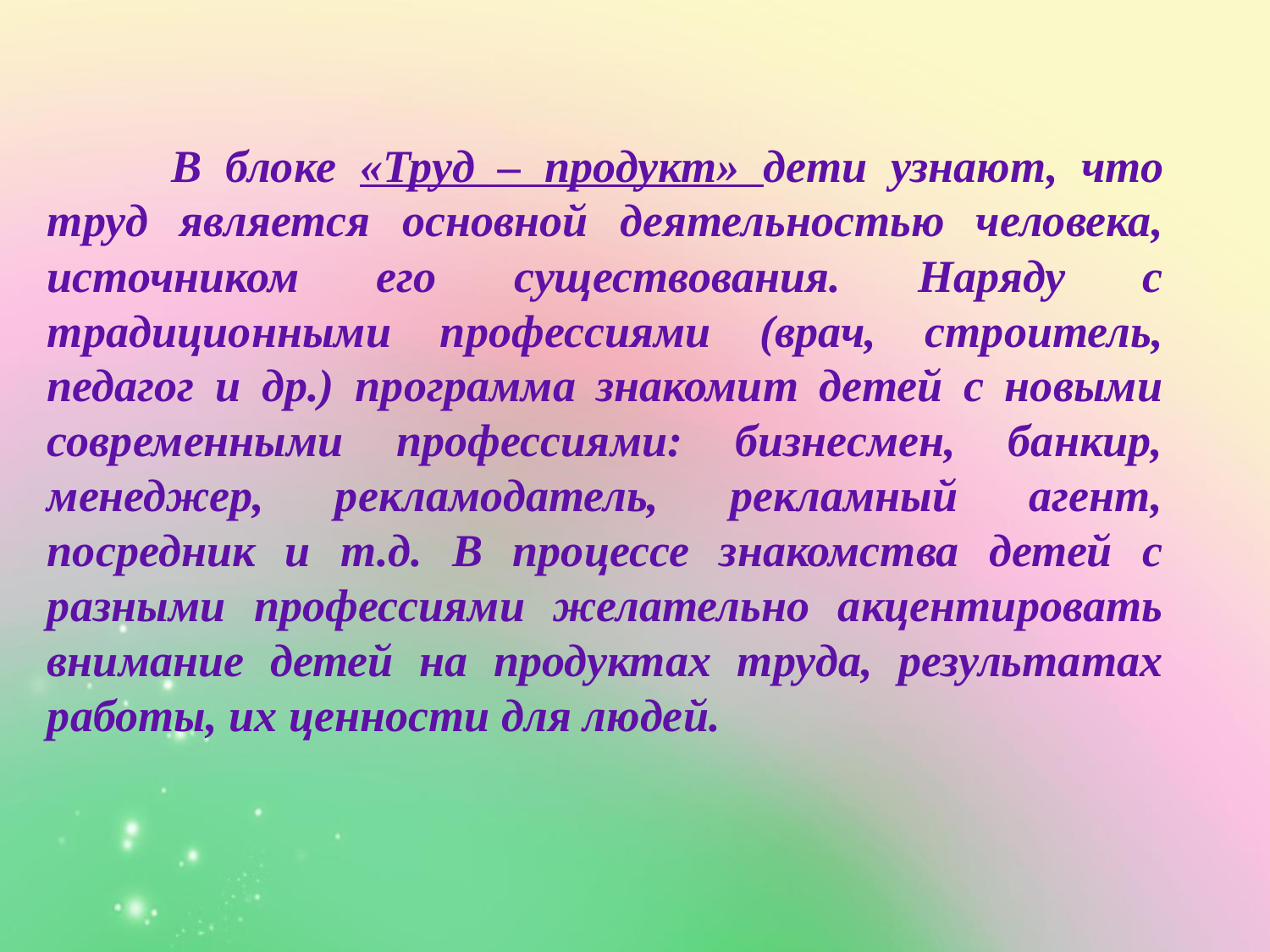

В блоке «Труд – продукт» дети узнают, что труд является основной деятельностью человека, источником его существования. Наряду с традиционными профессиями (врач, строитель, педагог и др.) программа знакомит детей с новыми современными профессиями: бизнесмен, банкир, менеджер, рекламодатель, рекламный агент, посредник и т.д. В процессе знакомства детей с разными профессиями желательно акцентировать внимание детей на продуктах труда, результатах работы, их ценности для людей.